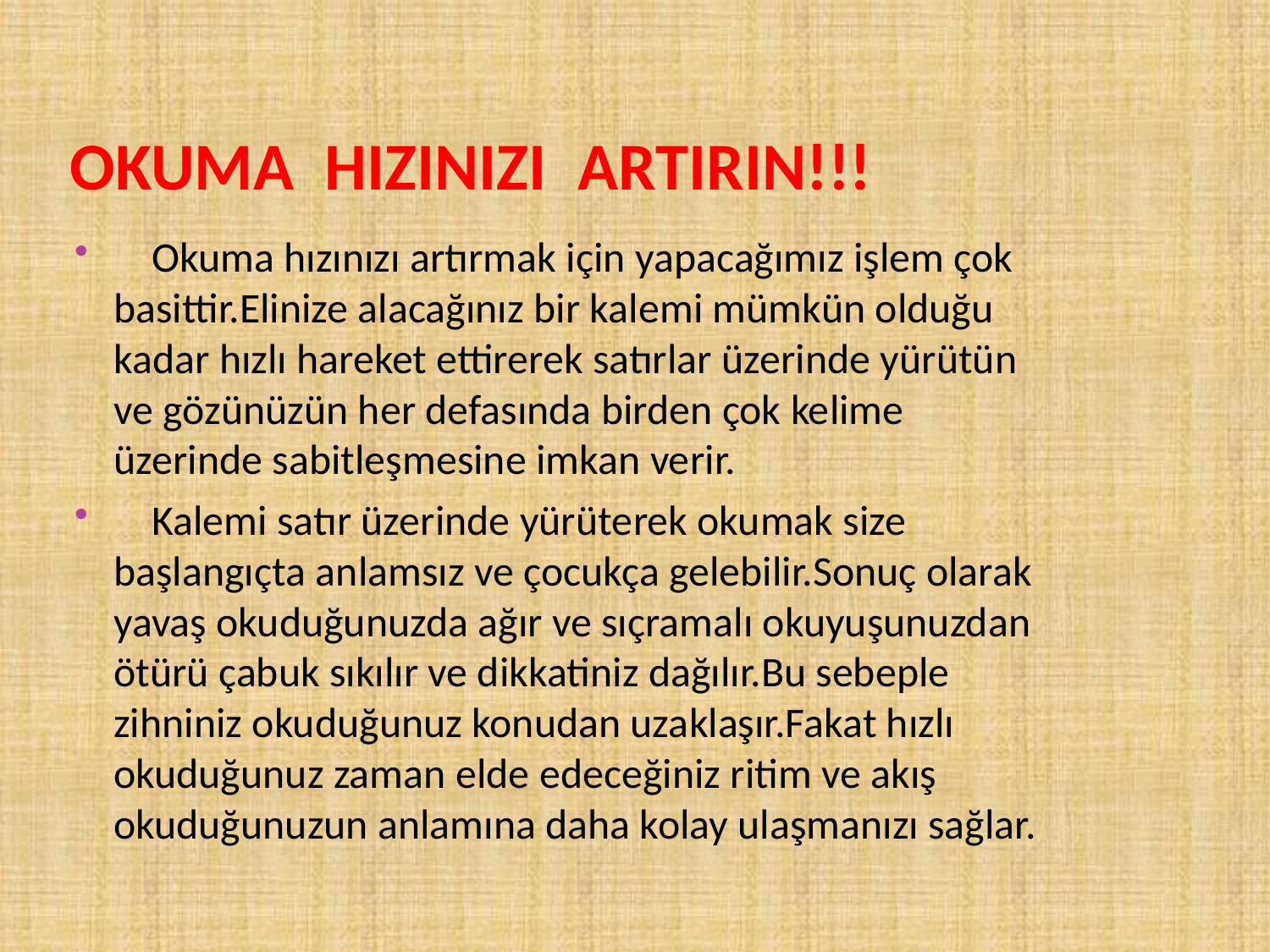

# OKUMA  HIZINIZI  ARTIRIN!!!
    Okuma hızınızı artırmak için yapacağımız işlem çok basittir.Elinize alacağınız bir kalemi mümkün olduğu kadar hızlı hareket ettirerek satırlar üzerinde yürütün ve gözünüzün her defasında birden çok kelime üzerinde sabitleşmesine imkan verir.
    Kalemi satır üzerinde yürüterek okumak size başlangıçta anlamsız ve çocukça gelebilir.Sonuç olarak yavaş okuduğunuzda ağır ve sıçramalı okuyuşunuzdan ötürü çabuk sıkılır ve dikkatiniz dağılır.Bu sebeple zihniniz okuduğunuz konudan uzaklaşır.Fakat hızlı okuduğunuz zaman elde edeceğiniz ritim ve akış okuduğunuzun anlamına daha kolay ulaşmanızı sağlar.